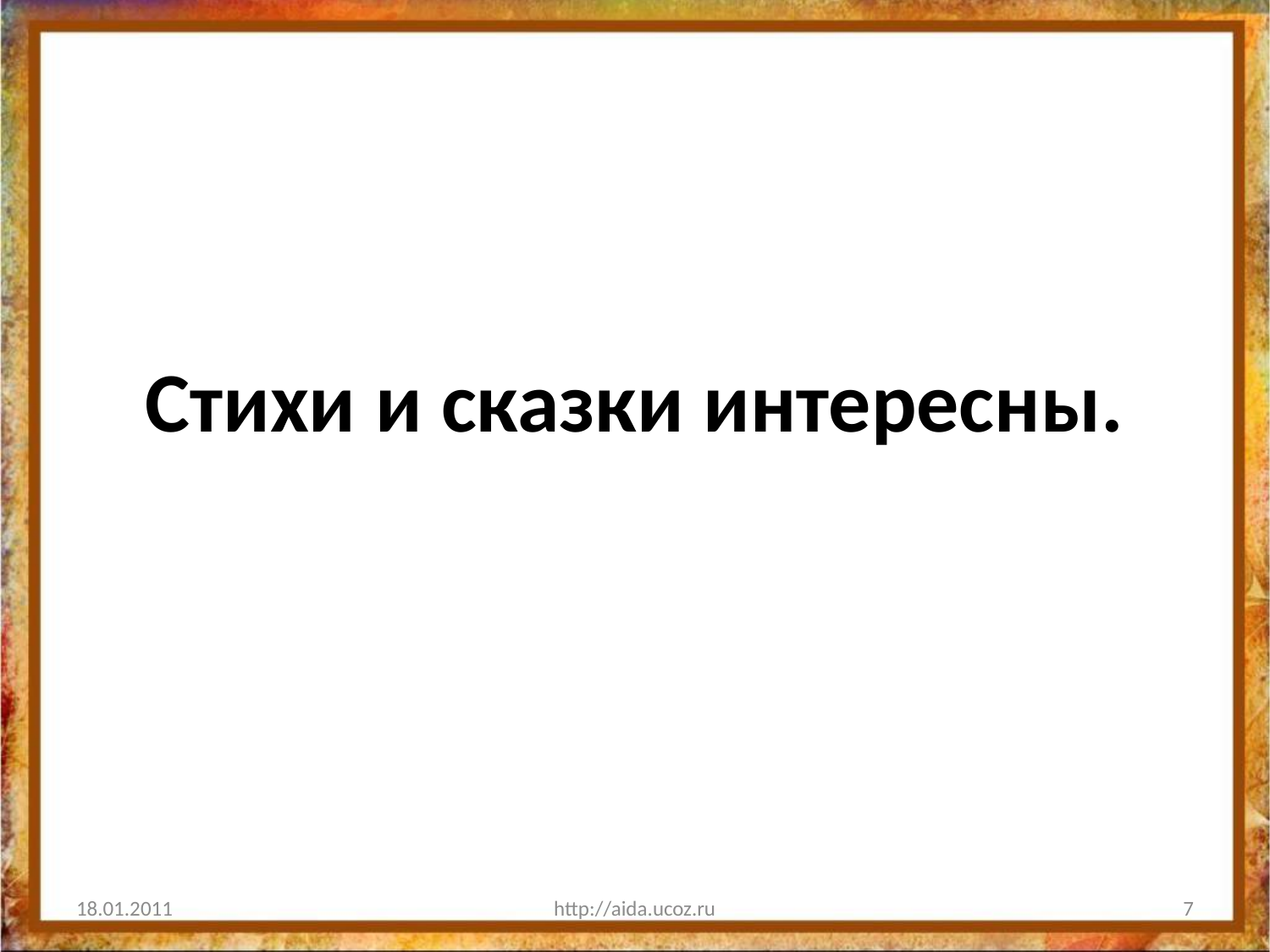

#

Стихи и сказки интересны.
18.01.2011
http://aida.ucoz.ru
7